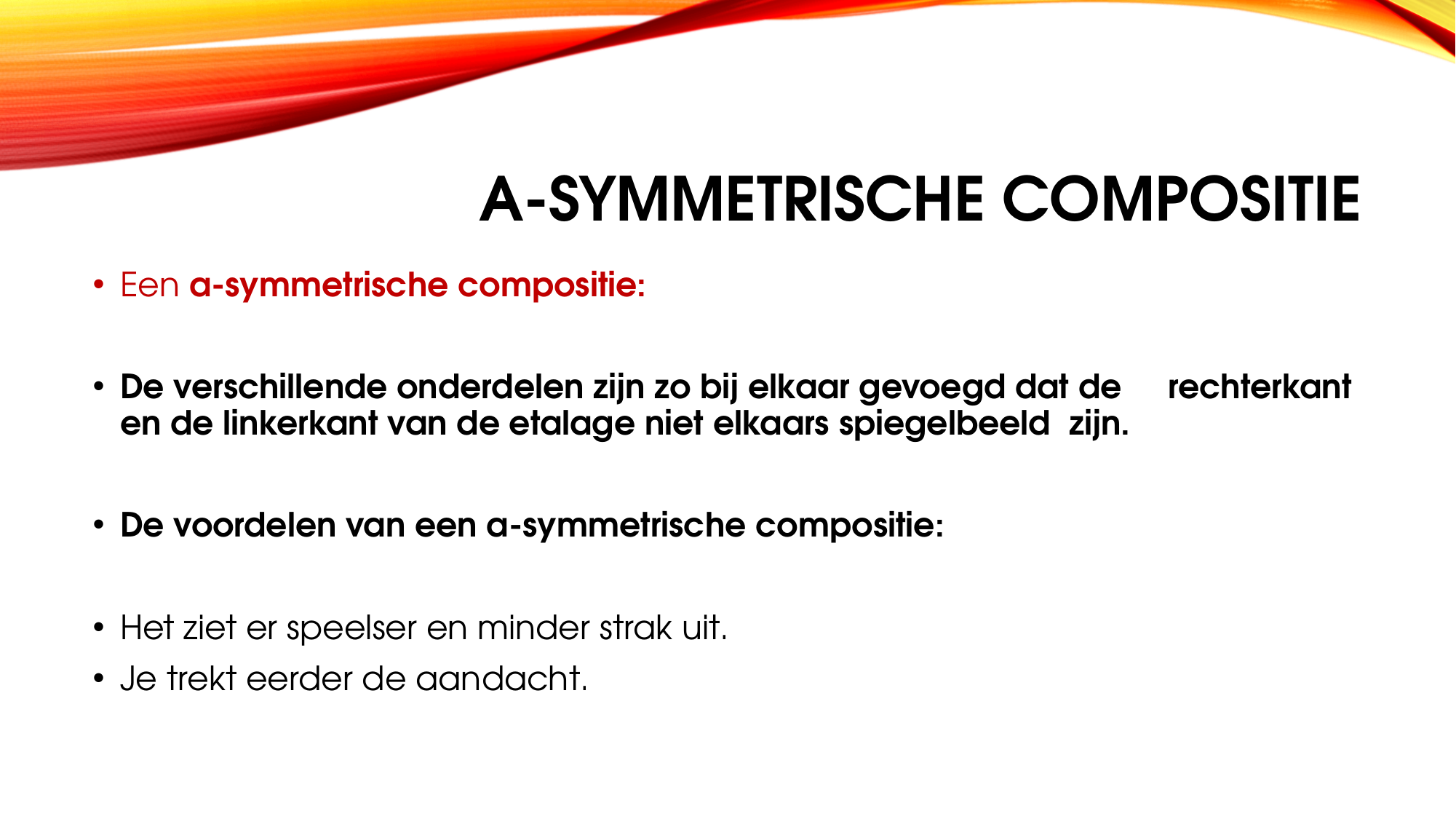

# a-symmetrische compositie
Een a-symmetrische compositie:

De verschillende onderdelen zijn zo bij elkaar gevoegd dat de     rechterkant en de linkerkant van de etalage niet elkaars spiegelbeeld  zijn.

De voordelen van een a-symmetrische compositie:

Het ziet er speelser en minder strak uit.
Je trekt eerder de aandacht.